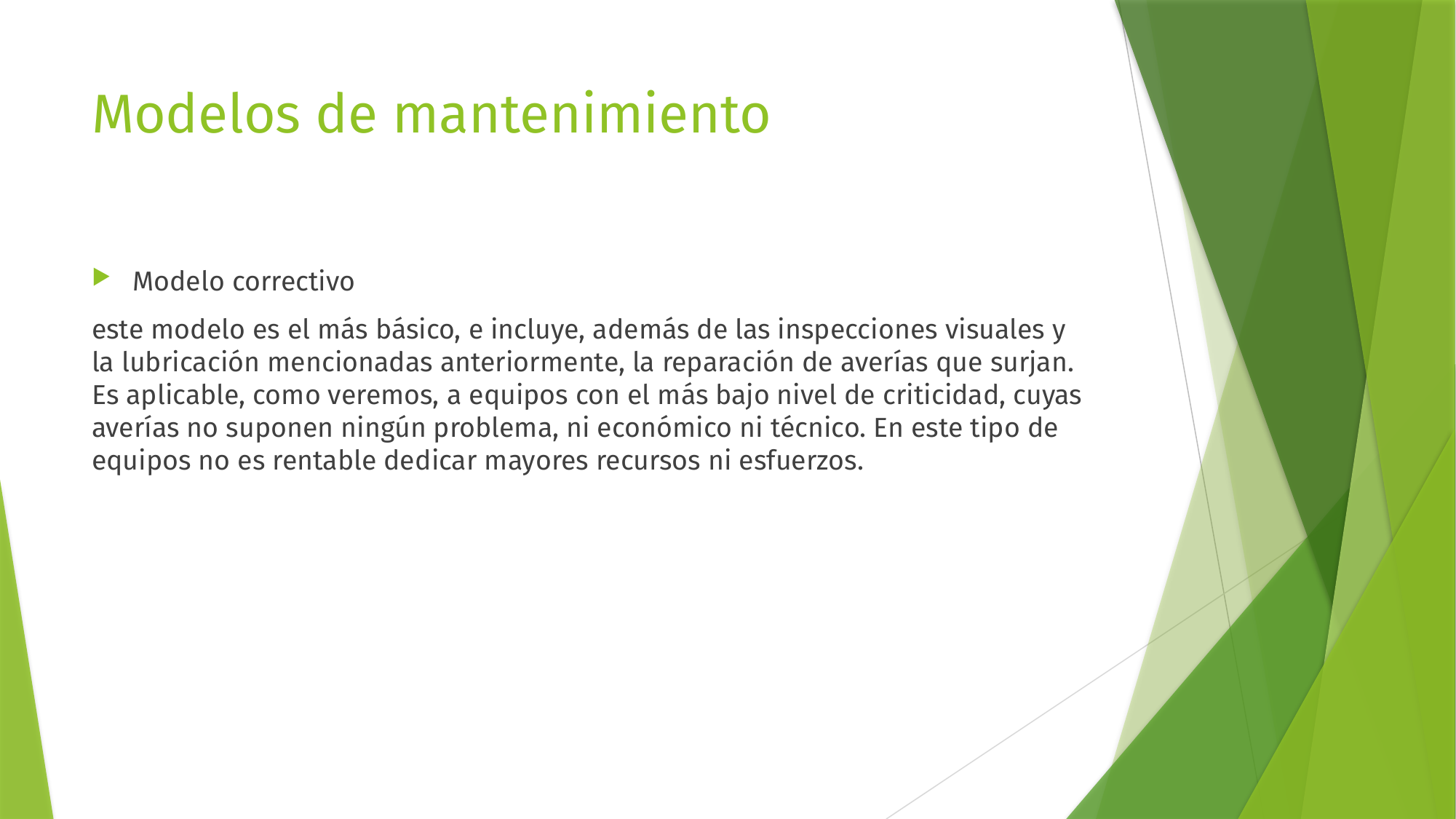

# Modelos de mantenimiento
Modelo correctivo
este modelo es el más básico, e incluye, además de las inspecciones visuales y la lubricación mencionadas anteriormente, la reparación de averías que surjan. Es aplicable, como veremos, a equipos con el más bajo nivel de criticidad, cuyas averías no suponen ningún problema, ni económico ni técnico. En este tipo de equipos no es rentable dedicar mayores recursos ni esfuerzos.